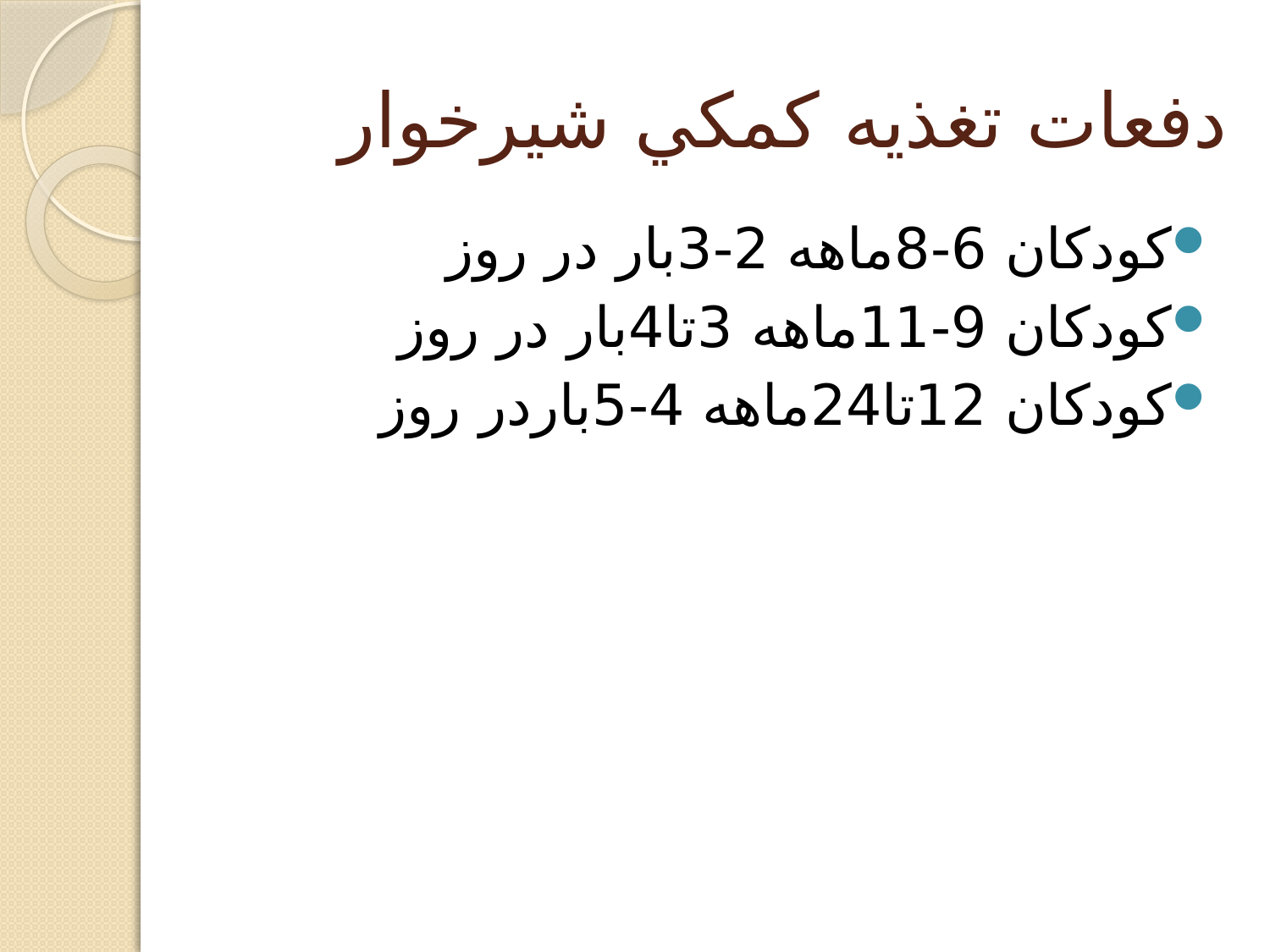

# دفعات تغذيه كمكي شيرخوار
كودكان 6-8ماهه 2-3بار در روز
كودكان 9-11ماهه 3تا4بار در روز
كودكان 12تا24ماهه 4-5باردر روز